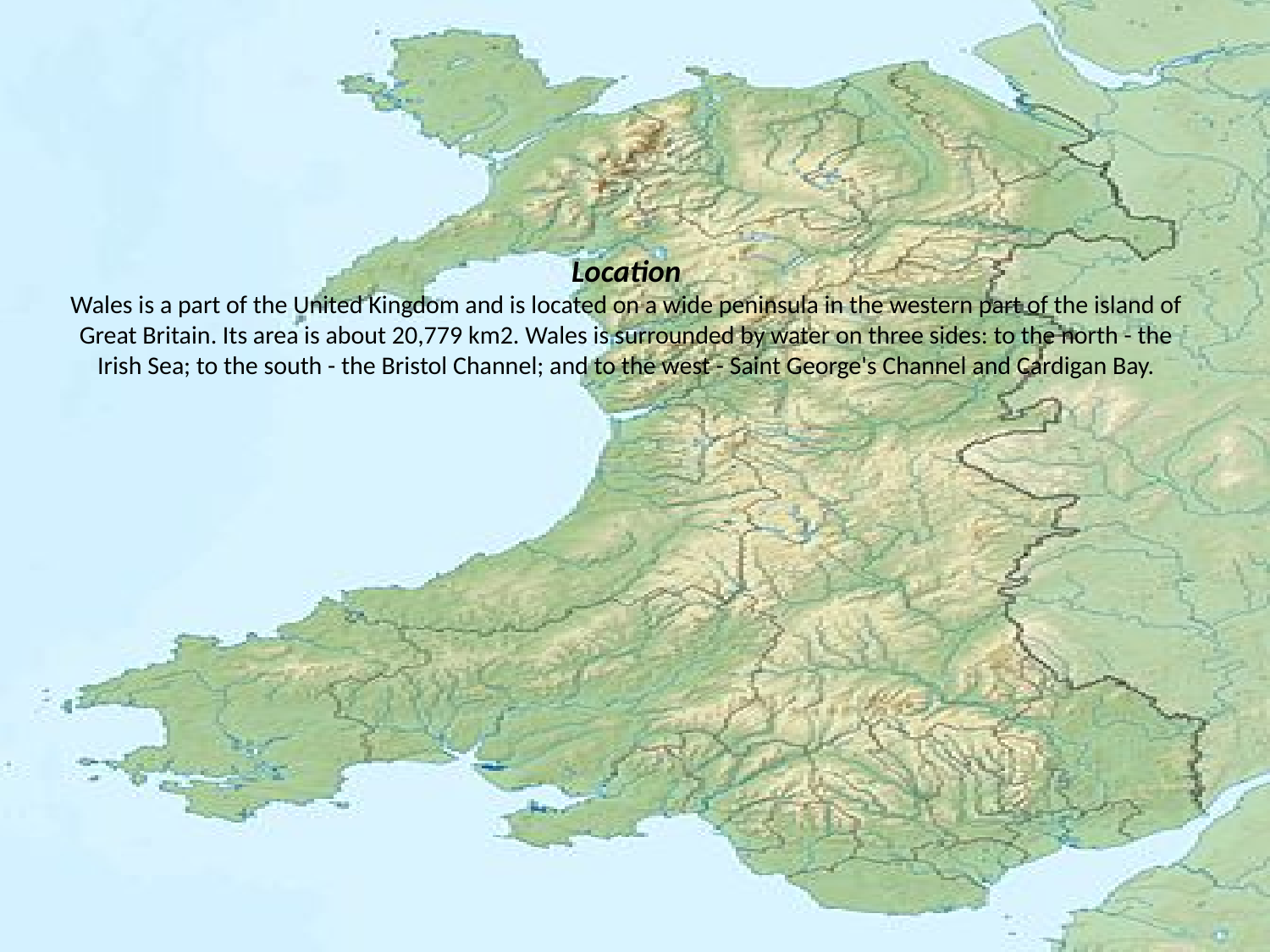

# Location Wales is a part of the United Kingdom and is located on a wide peninsula in the western part of the island of Great Britain. Its area is about 20,779 km2. Wales is surrounded by water on three sides: to the north - the Irish Sea; to the south - the Bristol Channel; and to the west - Saint George's Channel and Cardigan Bay.